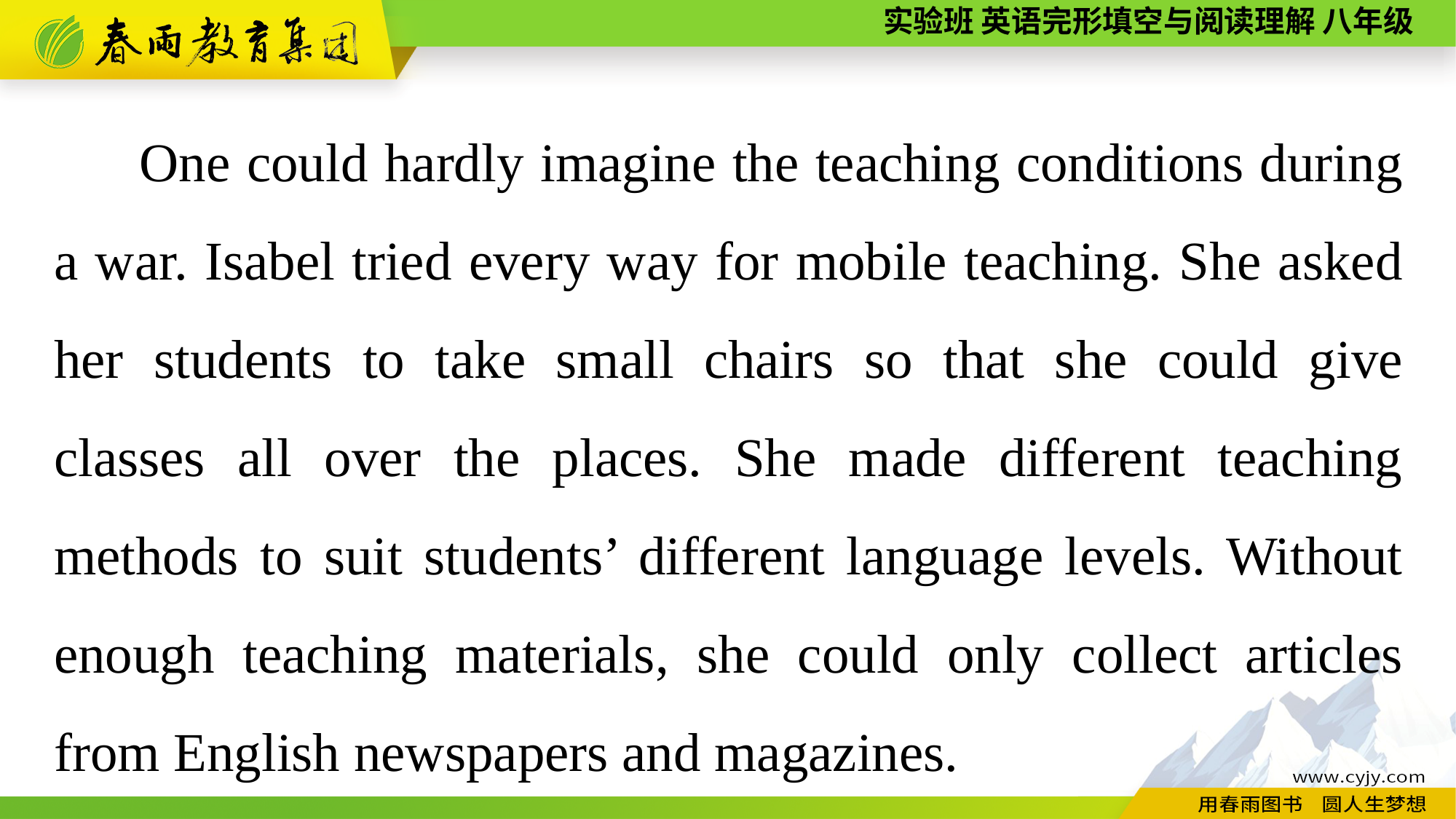

One could hardly imagine the teaching conditions during a war. Isabel tried every way for mobile teaching. She asked her students to take small chairs so that she could give classes all over the places. She made different teaching methods to suit students’ different language levels. Without enough teaching materials, she could only collect articles from English newspapers and magazines.